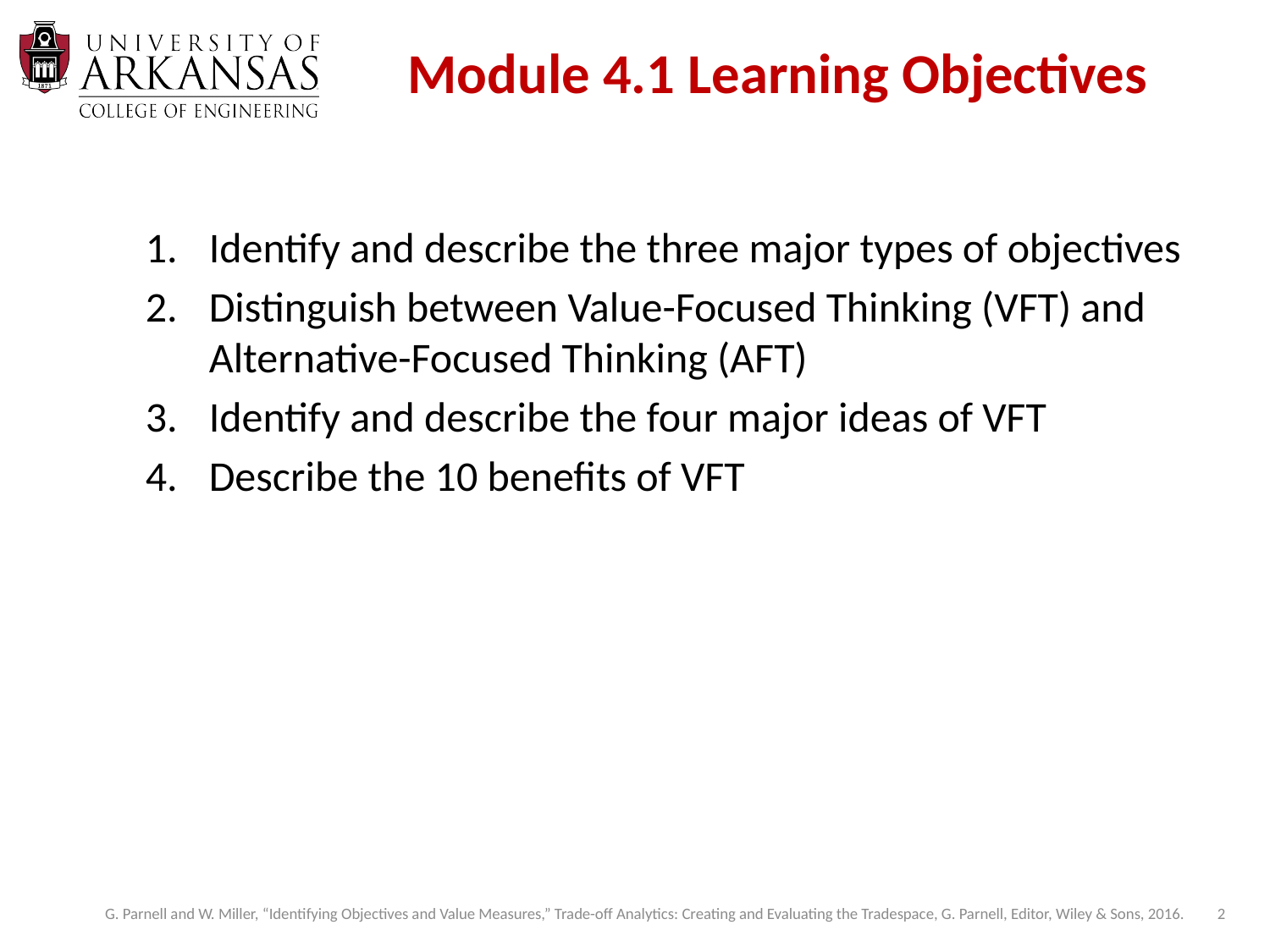

# Module 4.1 Learning Objectives
Identify and describe the three major types of objectives
Distinguish between Value-Focused Thinking (VFT) and Alternative-Focused Thinking (AFT)
Identify and describe the four major ideas of VFT
Describe the 10 benefits of VFT

2
G. Parnell and W. Miller, “Identifying Objectives and Value Measures,” Trade-off Analytics: Creating and Evaluating the Tradespace, G. Parnell, Editor, Wiley & Sons, 2016.